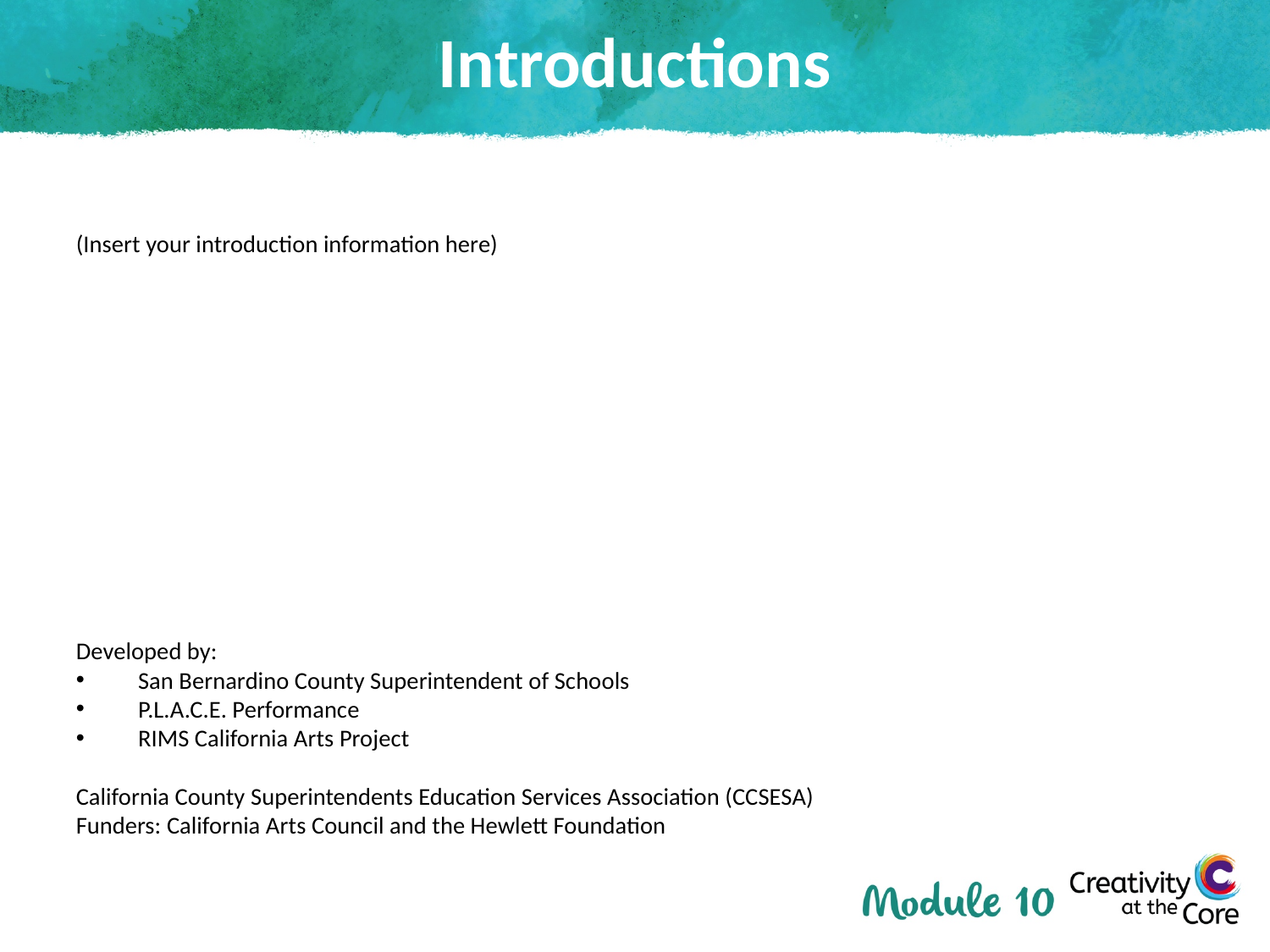

# Introductions
(Insert your introduction information here)

Developed by:
San Bernardino County Superintendent of Schools
P.L.A.C.E. Performance
RIMS California Arts Project

California County Superintendents Education Services Association (CCSESA)
Funders: California Arts Council and the Hewlett Foundation